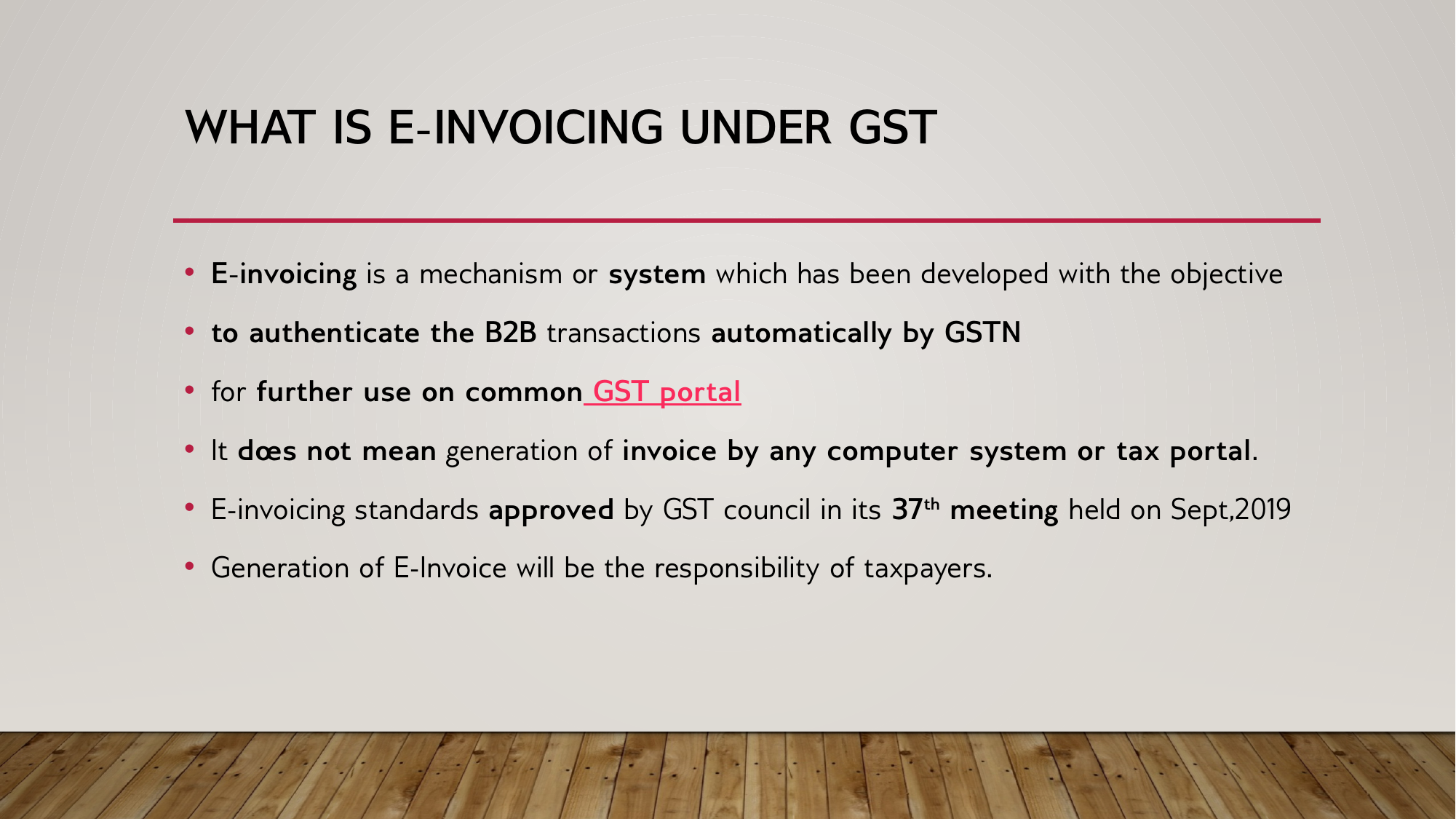

# What is E-Invoicing under GST
E-invoicing is a mechanism or system which has been developed with the objective
to authenticate the B2B transactions automatically by GSTN
for further use on common GST portal
It does not mean generation of invoice by any computer system or tax portal.
E-invoicing standards approved by GST council in its 37th meeting held on Sept,2019
Generation of E-Invoice will be the responsibility of taxpayers.